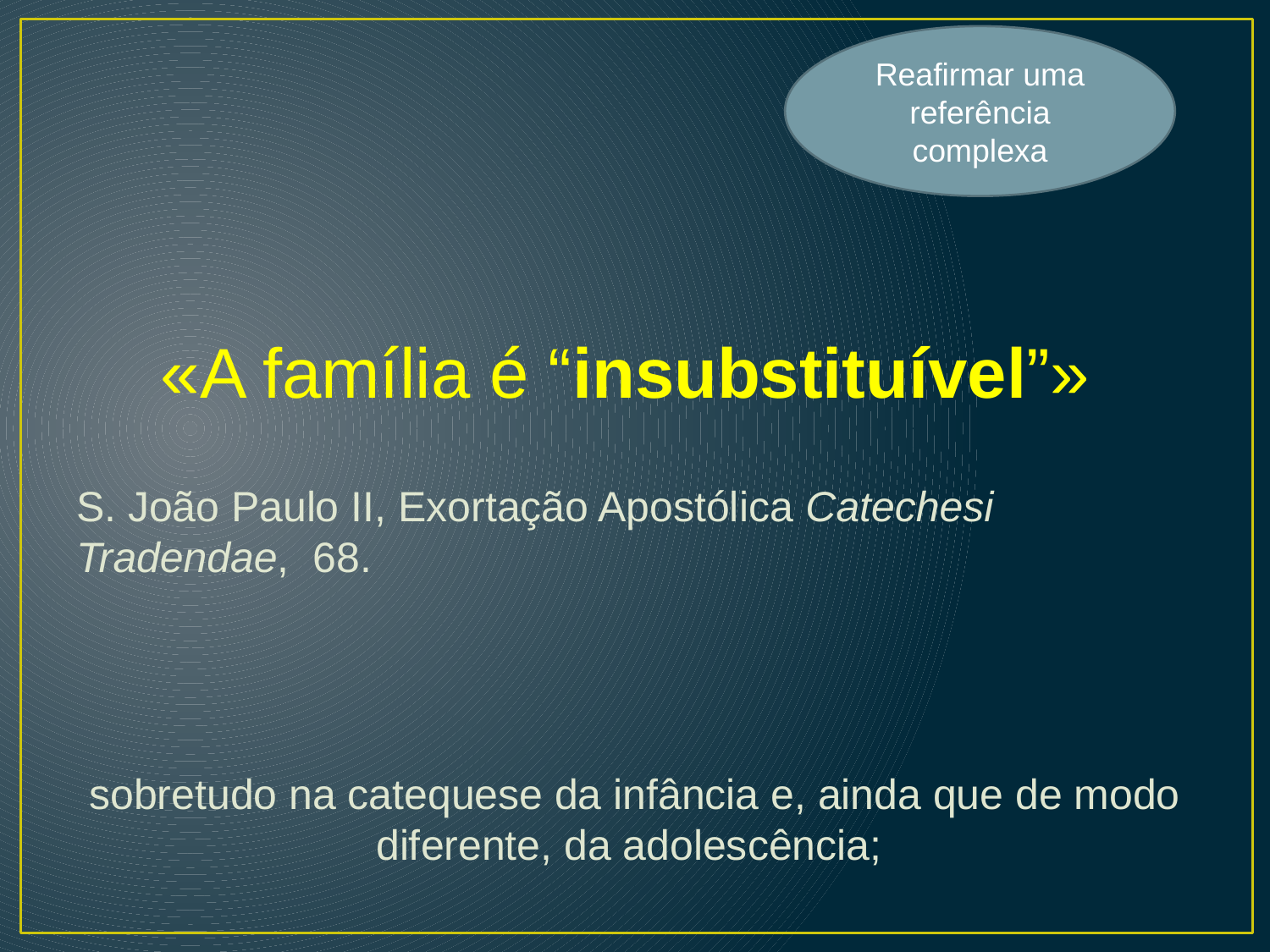

Reafirmar uma referência complexa

«A família é “insubstituível”»

S. João Paulo II, Exortação Apostólica Catechesi Tradendae,  68.

sobretudo na catequese da infância e, ainda que de modo diferente, da adolescência;